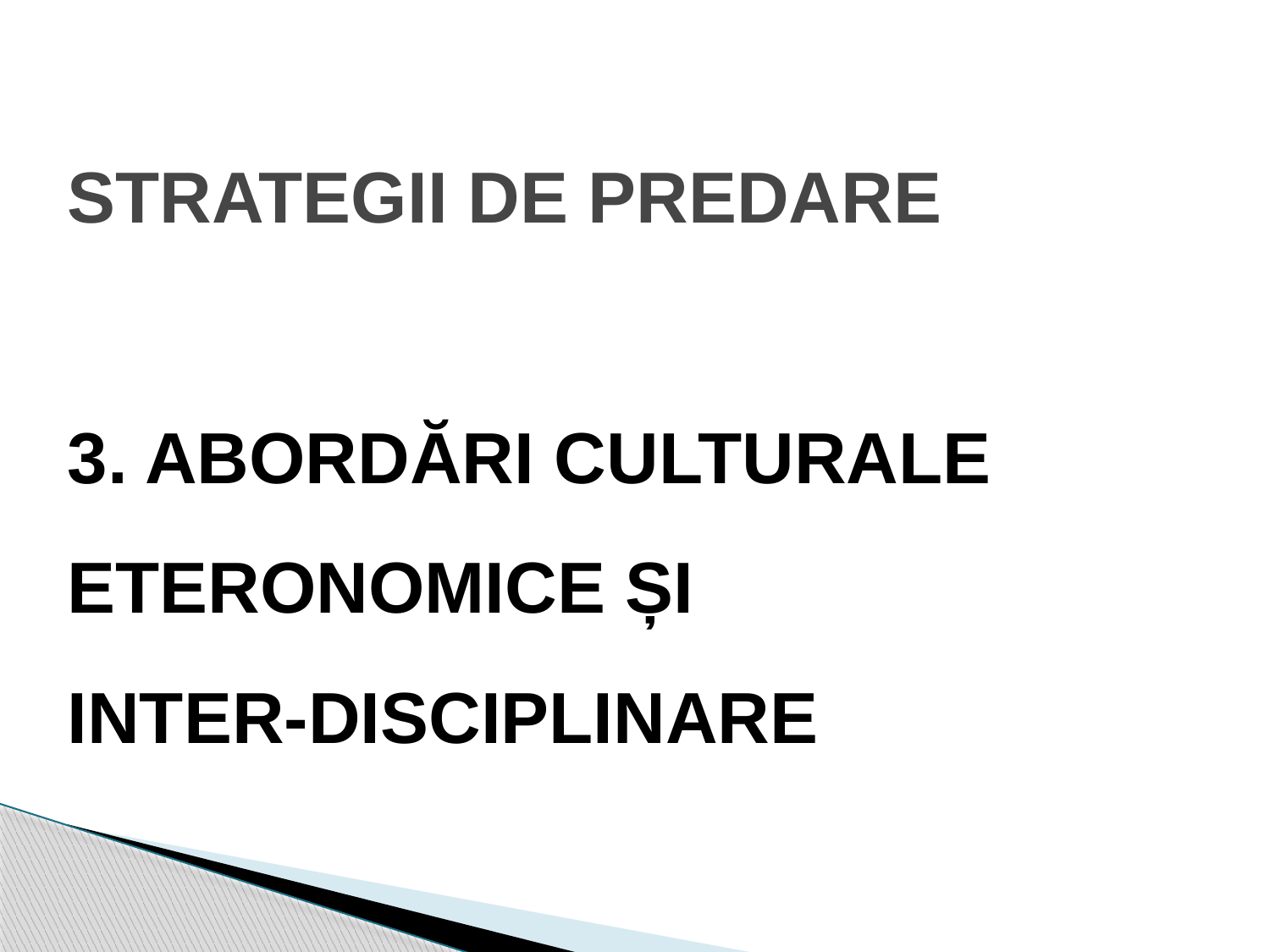

# STRATEGII DE PREDARE 3. ABORDĂRI CULTURALE ETERONOMICE ȘI INTER-DISCIPLINARE